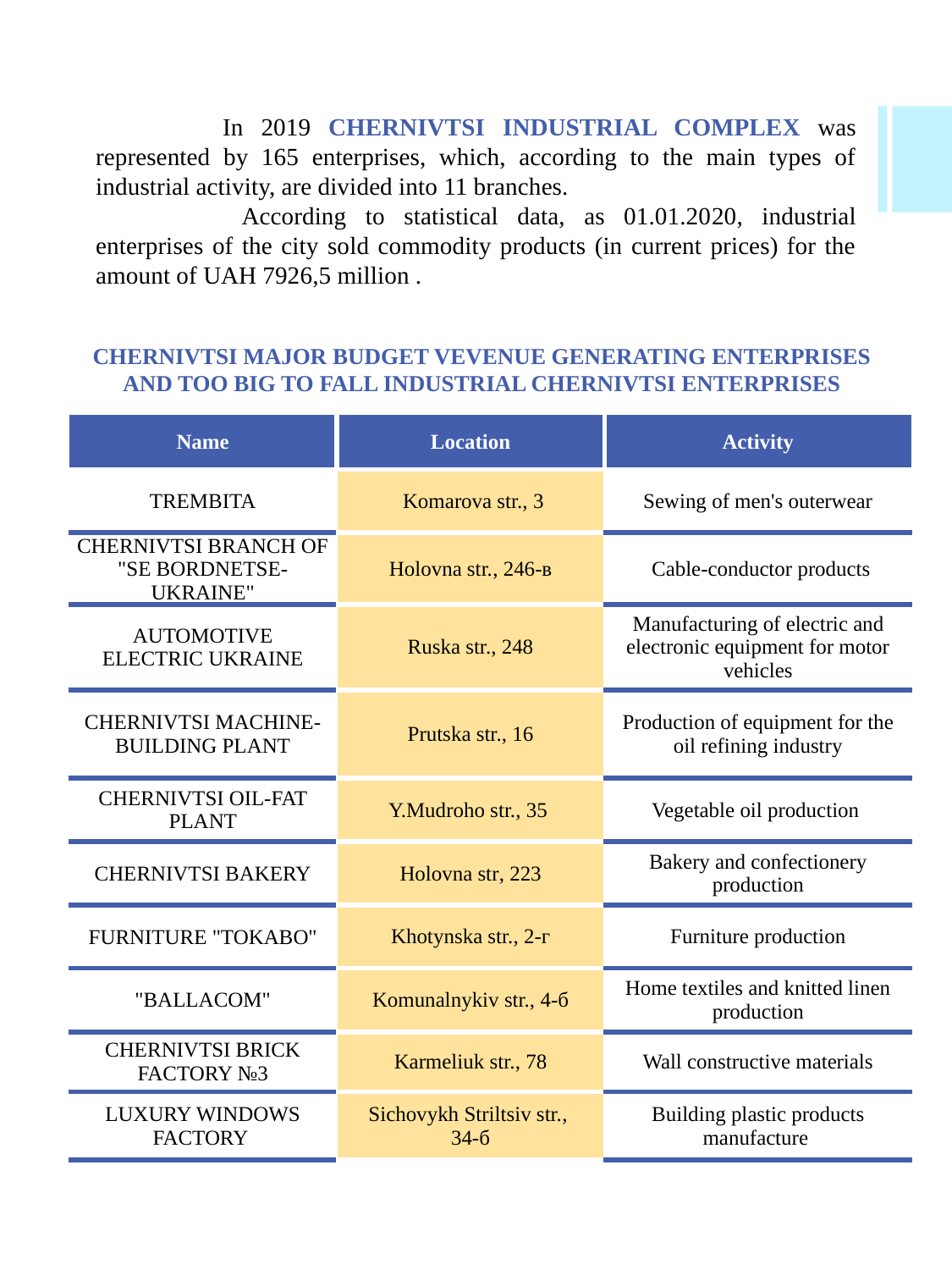

In 2019 CHERNIVTSI INDUSTRIAL COMPLEX was represented by 165 enterprises, which, according to the main types of industrial activity, are divided into 11 branches.
	 According to statistical data, as 01.01.2020, industrial enterprises of the city sold commodity products (in current prices) for the amount of UAH 7926,5 million .

#
CHERNIVTSI MAJOR BUDGET VEVENUE GENERATING ENTERPRISES AND TOO BIG TO FALL INDUSTRIAL CHERNIVTSI ENTERPRISES

| Name | Location | Activity |
| --- | --- | --- |
| TREMBITA | Komarova str., 3 | Sewing of men's outerwear |
| CHERNIVTSI BRANCH OF "SE BORDNETSE-UKRAINE" | Holovna str., 246-в | Cable-conductor products |
| AUTOMOTIVE ELECTRIC UKRAINE | Ruska str., 248 | Manufacturing of electric and electronic equipment for motor vehicles |
| CHERNIVTSI MACHINE-BUILDING PLANT | Prutska str., 16 | Production of equipment for the oil refining industry |
| CHERNIVTSI OIL-FAT PLANT | Y.Mudroho str., 35 | Vegetable oil production |
| CHERNIVTSI BAKERY | Holovna str, 223 | Bakery and confectionery production |
| FURNITURE "TOKABO" | Khotynska str., 2-г | Furniture production |
| "BALLACOM" | Komunalnykiv str., 4-б | Home textiles and knitted linen production |
| CHERNIVTSI BRICK FACTORY №3 | Karmeliuk str., 78 | Wall constructive materials |
| LUXURY WINDOWS FACTORY | Sichovykh Striltsiv str., 34-б | Building plastic products manufacture |